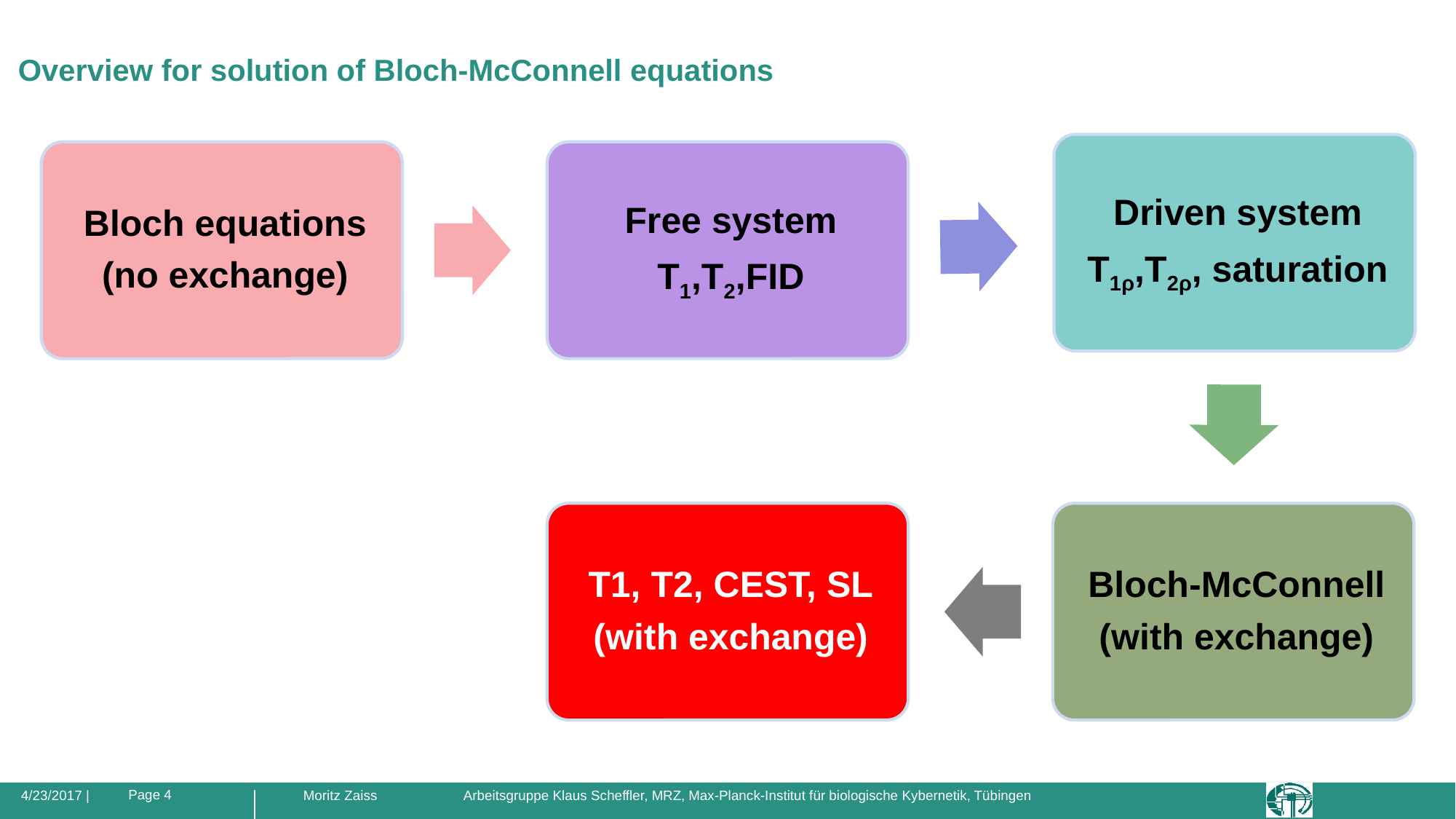

# Overview for solution of Bloch-McConnell equations
Bloch equations
(no exchange)

Free system
T1,T2,FID

Driven system
T1ρ,T2ρ, saturation

Bloch-McConnell
(with exchange)

T1, T2, CEST, SL
(with exchange)